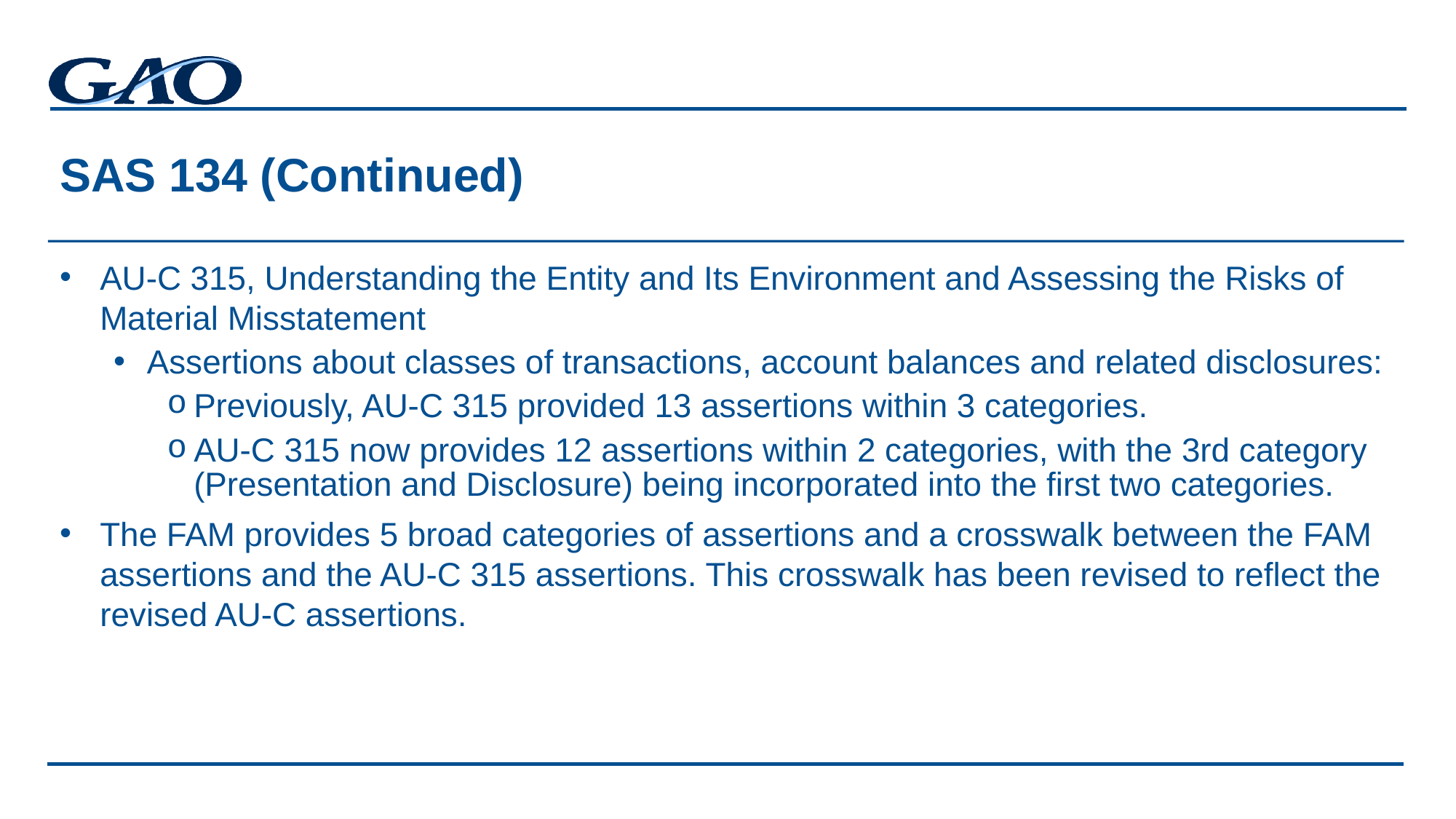

# SAS 134 (Continued)
AU-C 315, Understanding the Entity and Its Environment and Assessing the Risks of Material Misstatement
Assertions about classes of transactions, account balances and related disclosures:
Previously, AU-C 315 provided 13 assertions within 3 categories.
AU-C 315 now provides 12 assertions within 2 categories, with the 3rd category (Presentation and Disclosure) being incorporated into the first two categories.
The FAM provides 5 broad categories of assertions and a crosswalk between the FAM assertions and the AU-C 315 assertions. This crosswalk has been revised to reflect the revised AU-C assertions.